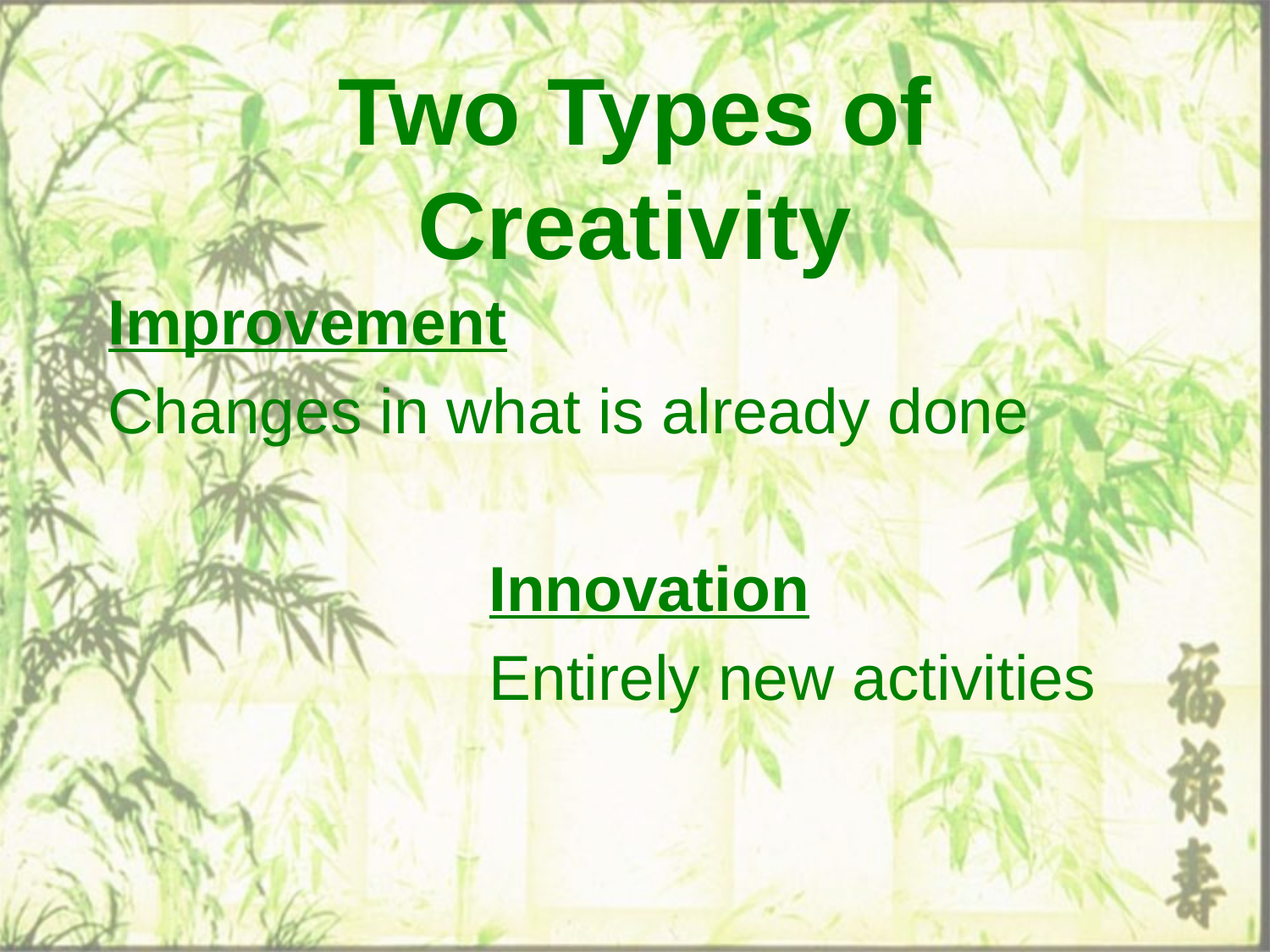

# Two Types of Creativity
Improvement
Changes in what is already done

			Innovation
			Entirely new activities